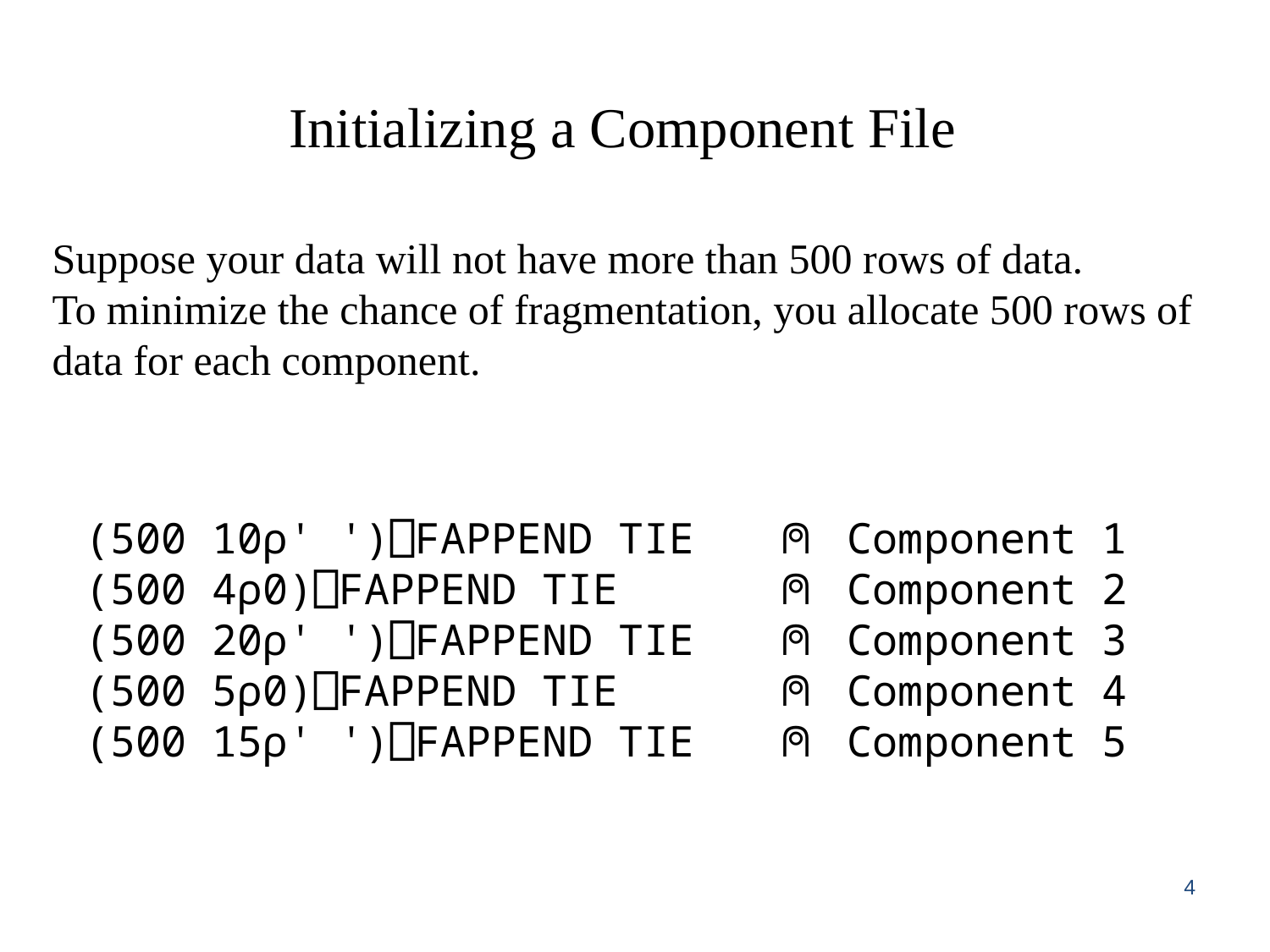

Initializing a Component File
Suppose your data will not have more than 500 rows of data.
To minimize the chance of fragmentation, you allocate 500 rows of data for each component.

(500 10⍴' ')⎕FAPPEND TIE   ⍝ Component 1
(500 4⍴0)⎕FAPPEND TIE      ⍝ Component 2
(500 20⍴' ')⎕FAPPEND TIE   ⍝ Component 3
(500 5⍴0)⎕FAPPEND TIE      ⍝ Component 4
(500 15⍴' ')⎕FAPPEND TIE   ⍝ Component 5

4